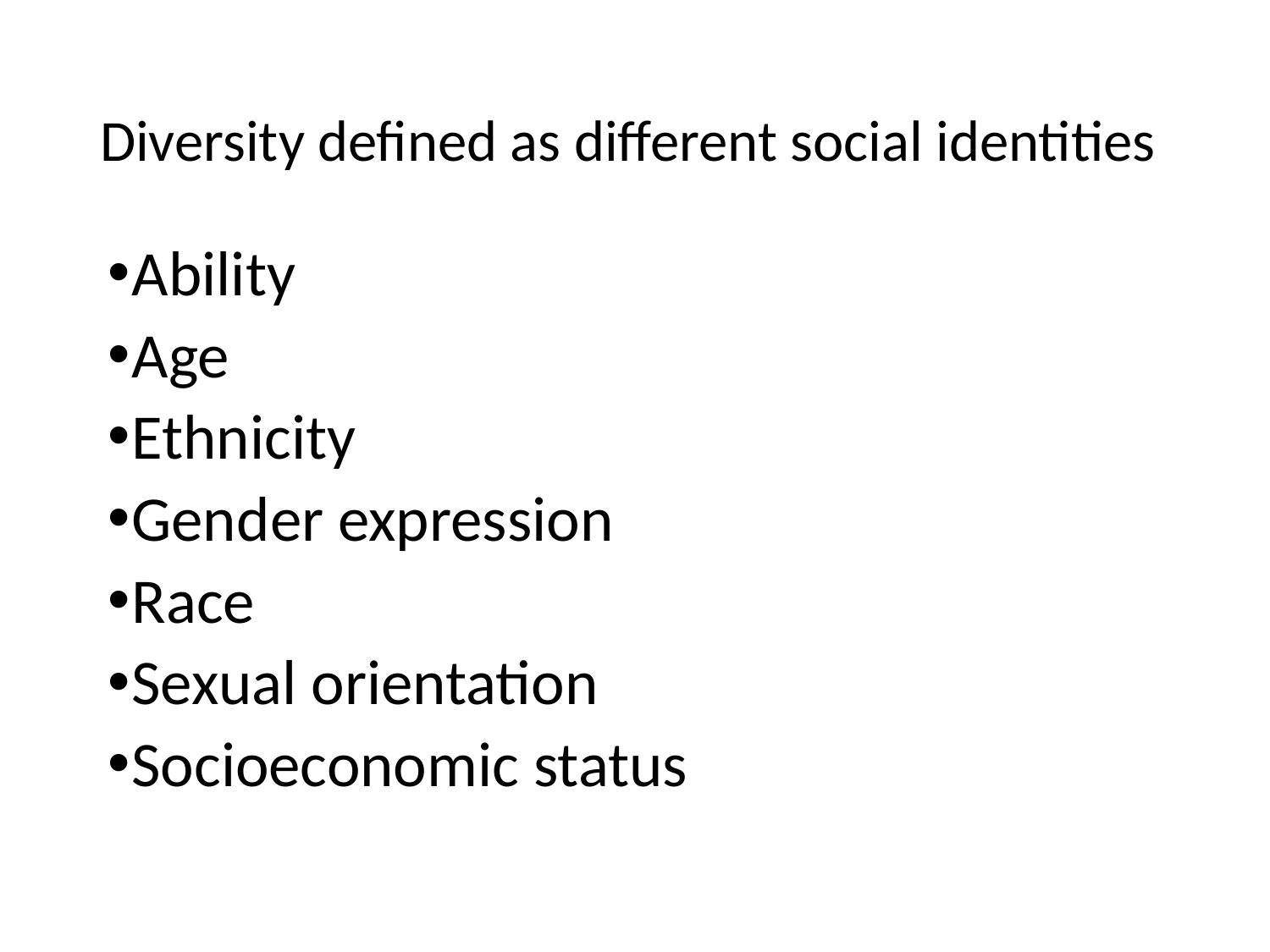

# Diversity defined as different social identities
Ability
Age
Ethnicity
Gender expression
Race
Sexual orientation
Socioeconomic status